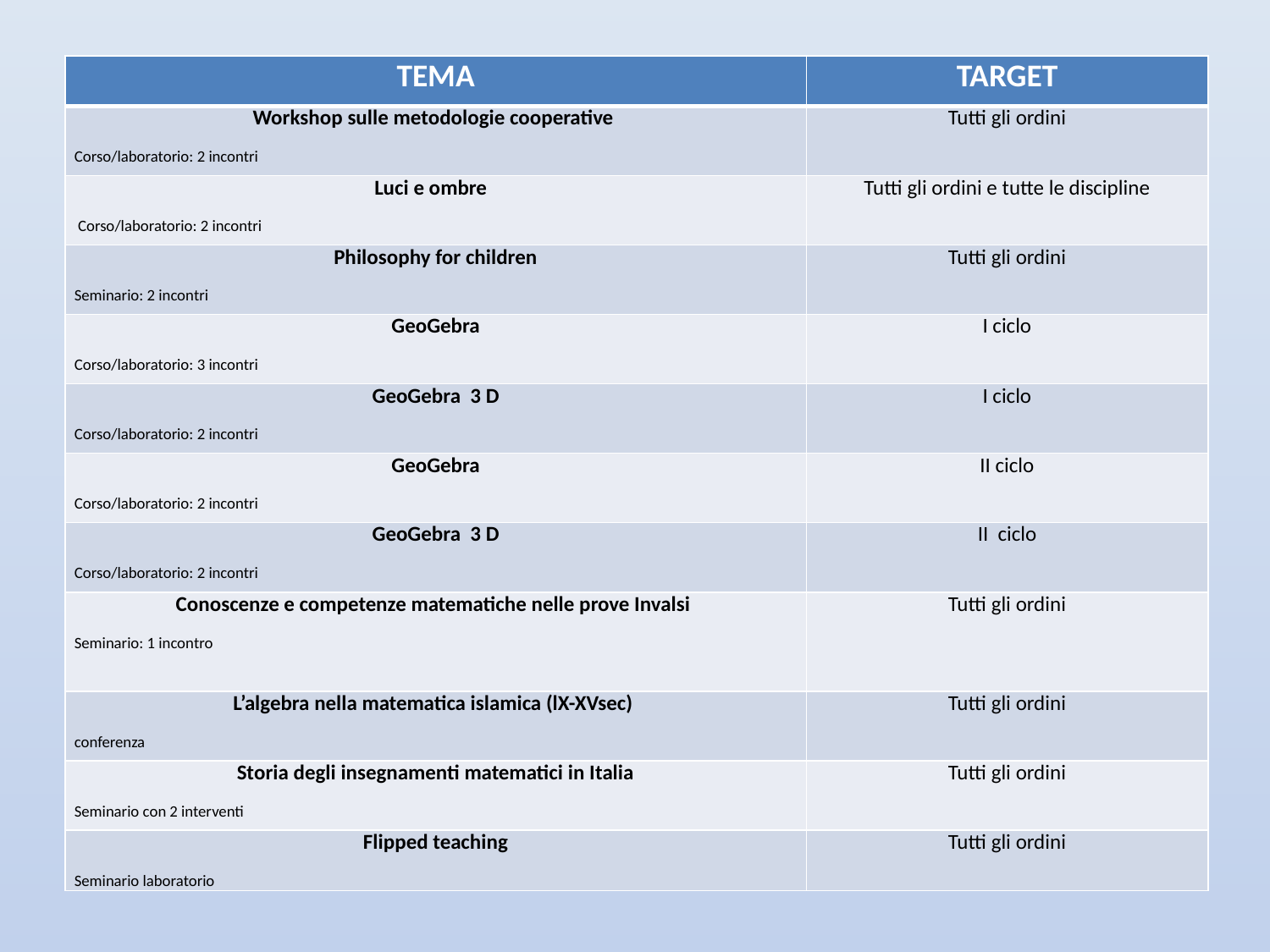

#
| TEMA | TARGET |
| --- | --- |
| Workshop sulle metodologie cooperative Corso/laboratorio: 2 incontri | Tutti gli ordini |
| Luci e ombre Corso/laboratorio: 2 incontri | Tutti gli ordini e tutte le discipline |
| Philosophy for children Seminario: 2 incontri | Tutti gli ordini |
| GeoGebra Corso/laboratorio: 3 incontri | I ciclo |
| GeoGebra 3 D Corso/laboratorio: 2 incontri | I ciclo |
| GeoGebra Corso/laboratorio: 2 incontri | II ciclo |
| GeoGebra 3 D Corso/laboratorio: 2 incontri | II ciclo |
| Conoscenze e competenze matematiche nelle prove Invalsi Seminario: 1 incontro | Tutti gli ordini |
| L’algebra nella matematica islamica (lX-XVsec) conferenza | Tutti gli ordini |
| Storia degli insegnamenti matematici in Italia Seminario con 2 interventi | Tutti gli ordini |
| Flipped teaching Seminario laboratorio | Tutti gli ordini |